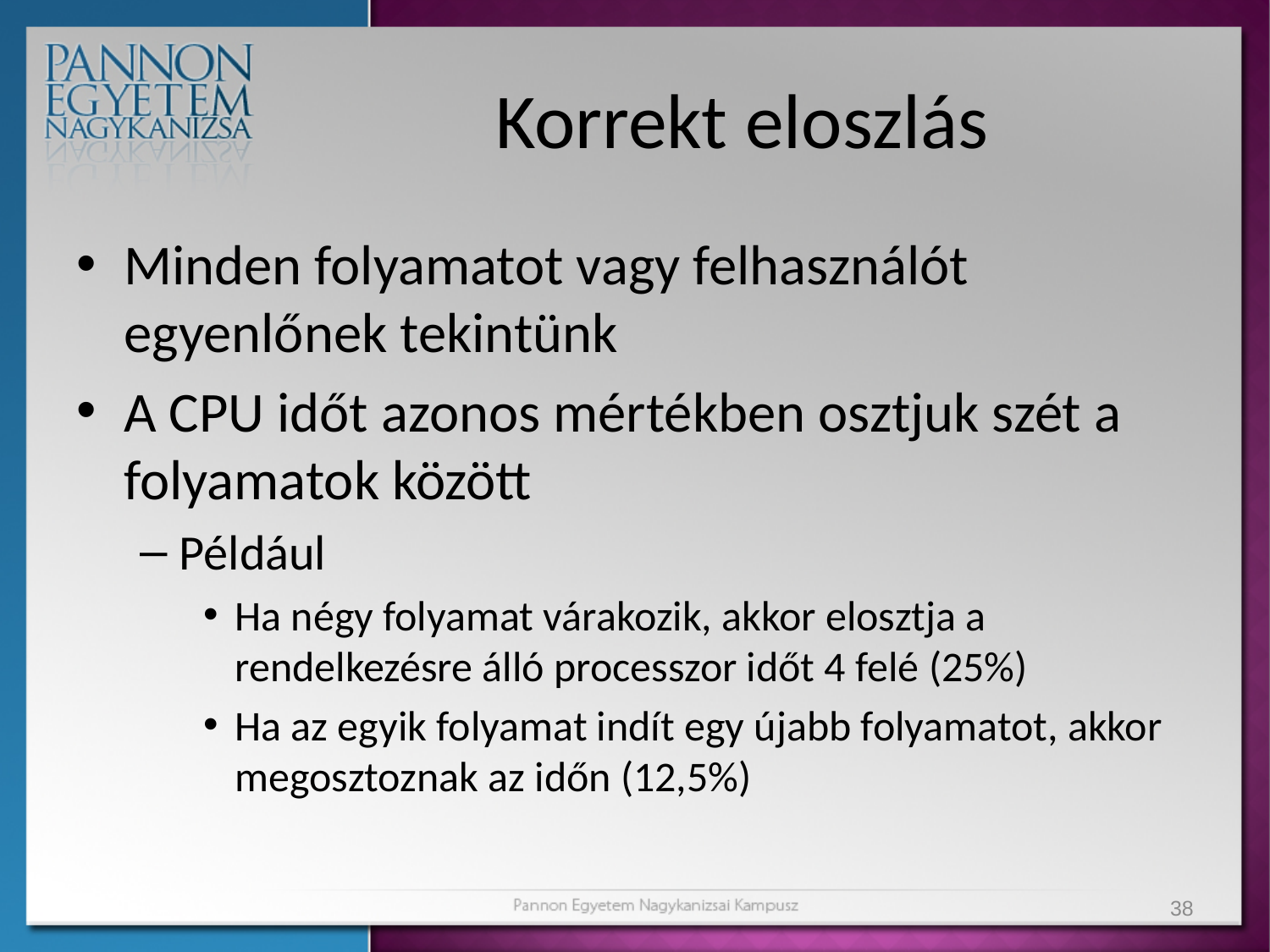

# Korrekt eloszlás
Minden folyamatot vagy felhasználót egyenlőnek tekintünk
A CPU időt azonos mértékben osztjuk szét a folyamatok között
Például
Ha négy folyamat várakozik, akkor elosztja a rendelkezésre álló processzor időt 4 felé (25%)
Ha az egyik folyamat indít egy újabb folyamatot, akkor megosztoznak az időn (12,5%)
38